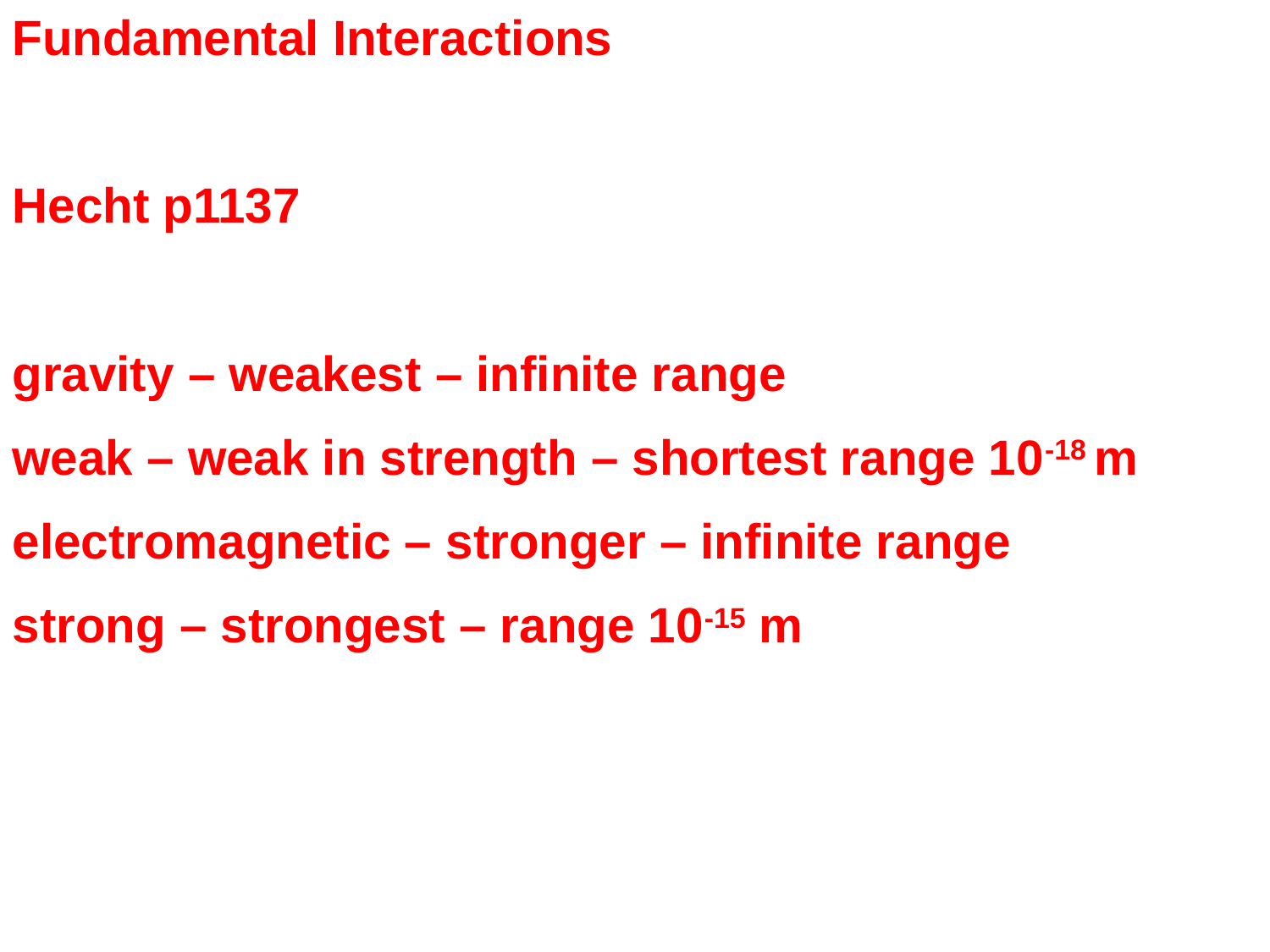

Fundamental Interactions

Hecht p1137

gravity – weakest – infinite range
weak – weak in strength – shortest range 10-18 m
electromagnetic – stronger – infinite range
strong – strongest – range 10-15 m